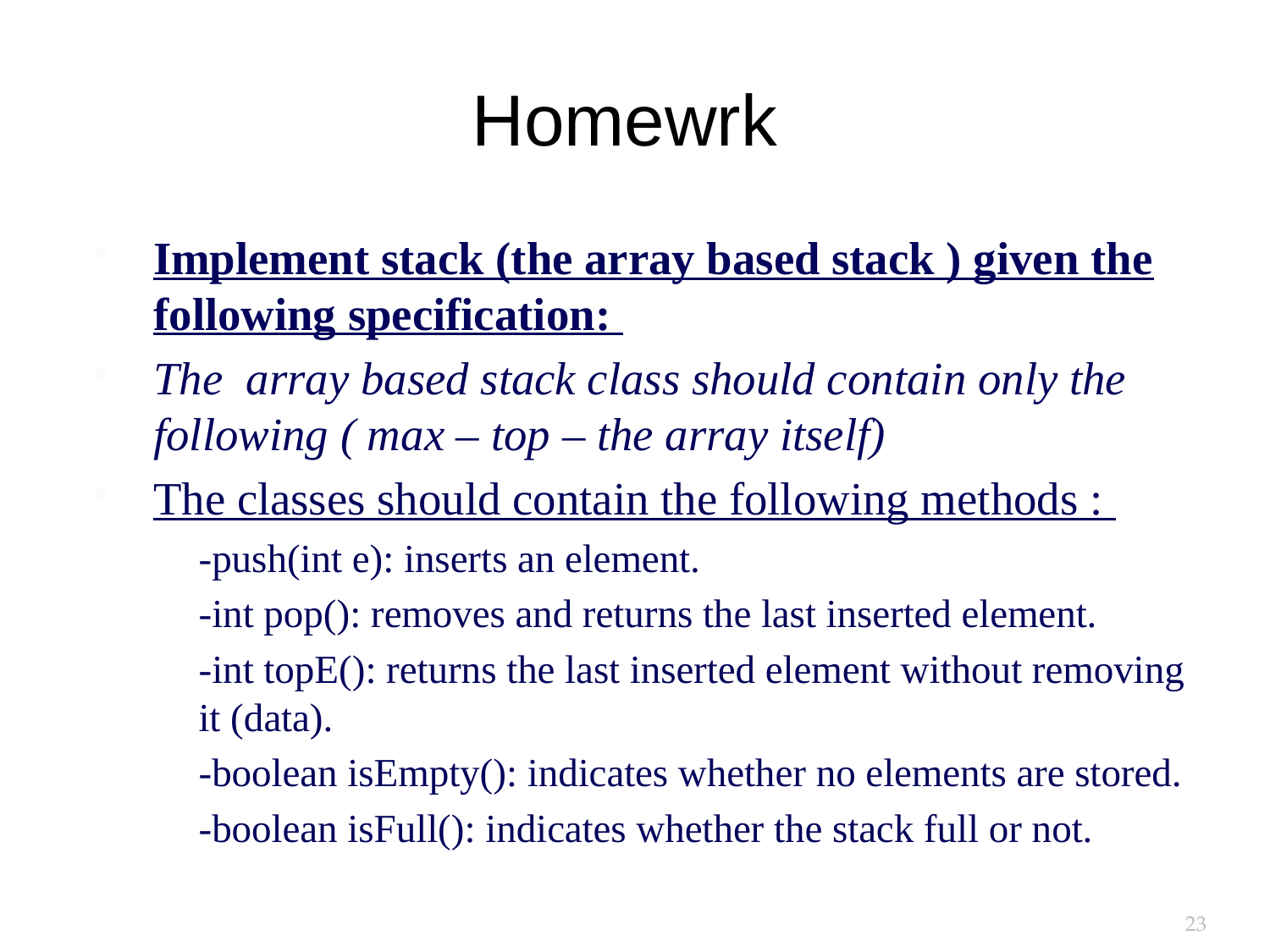

# Homewrk
Implement stack (the array based stack ) given the following specification:
The  array based stack class should contain only the following ( max – top – the array itself)
The classes should contain the following methods :
-push(int e): inserts an element.
-int pop(): removes and returns the last inserted element.
-int topE(): returns the last inserted element without removing it (data).
-boolean isEmpty(): indicates whether no elements are stored.
-boolean isFull(): indicates whether the stack full or not.

23